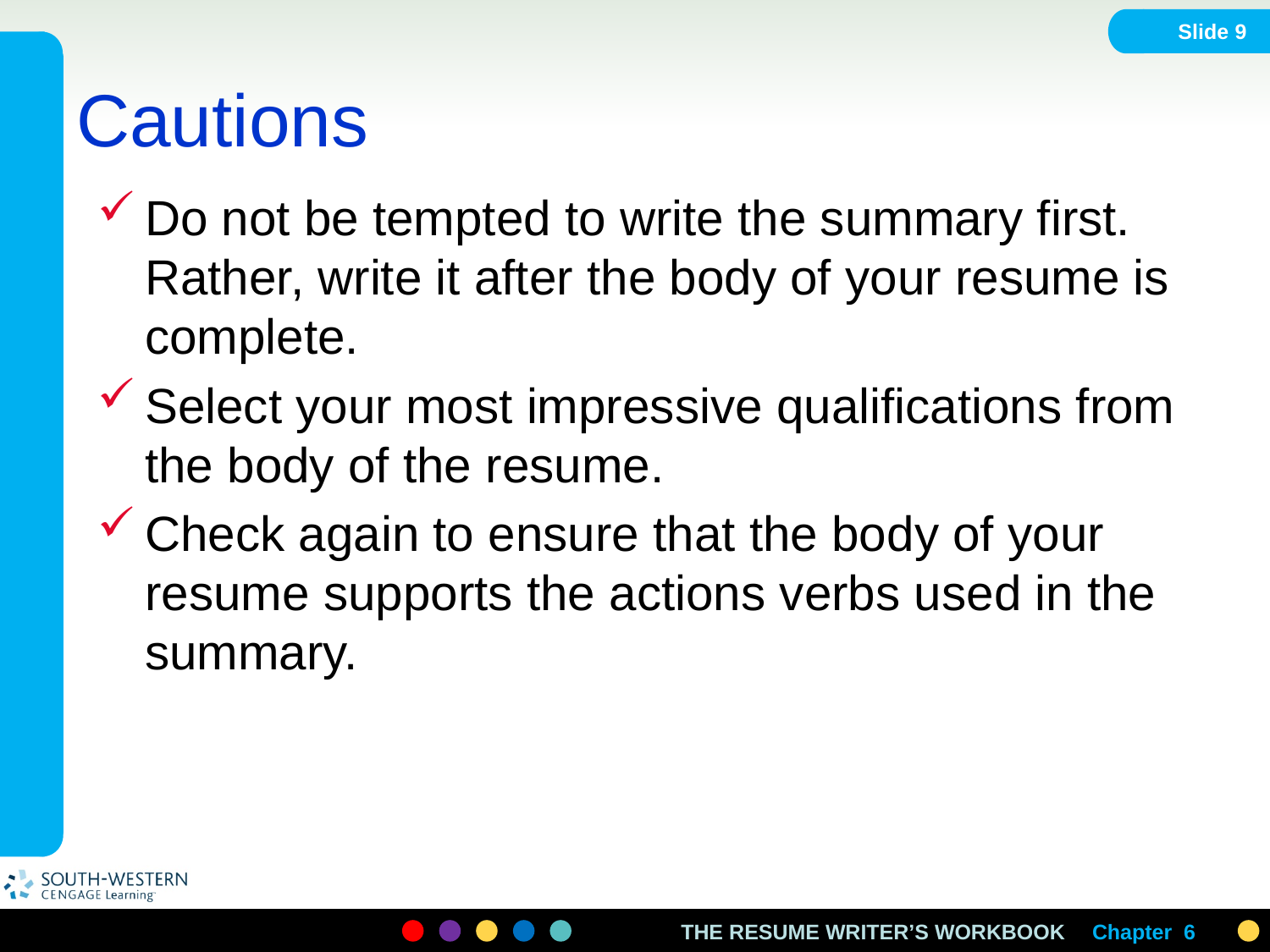

Slide 9
# Cautions
Do not be tempted to write the summary first. Rather, write it after the body of your resume is complete.
Select your most impressive qualifications from the body of the resume.
Check again to ensure that the body of your resume supports the actions verbs used in the summary.

Chapter  6